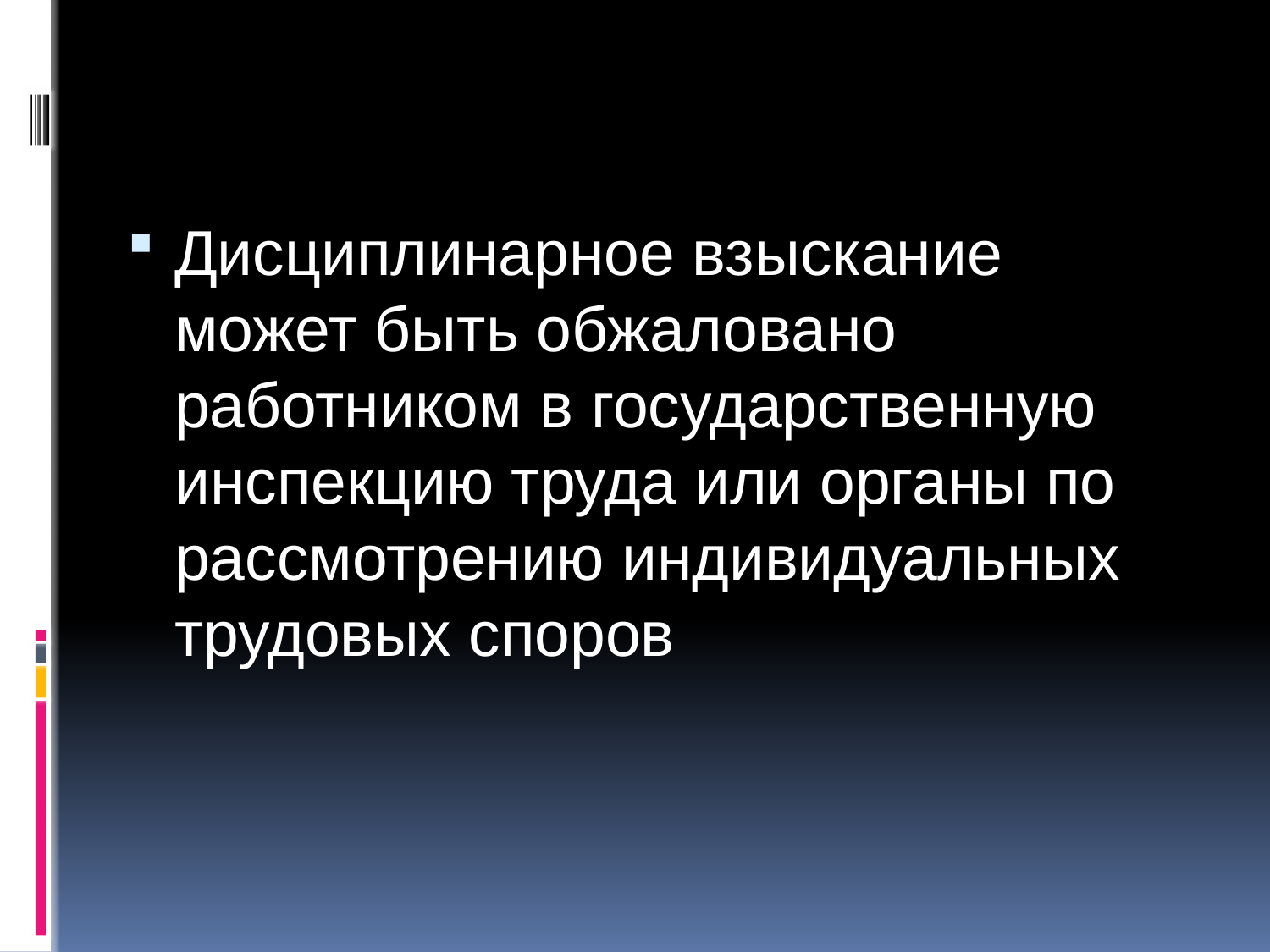

Дисциплинарное взыскание может быть обжаловано работником в государственную инспекцию труда или органы по рассмотрению индивидуальных трудовых споров